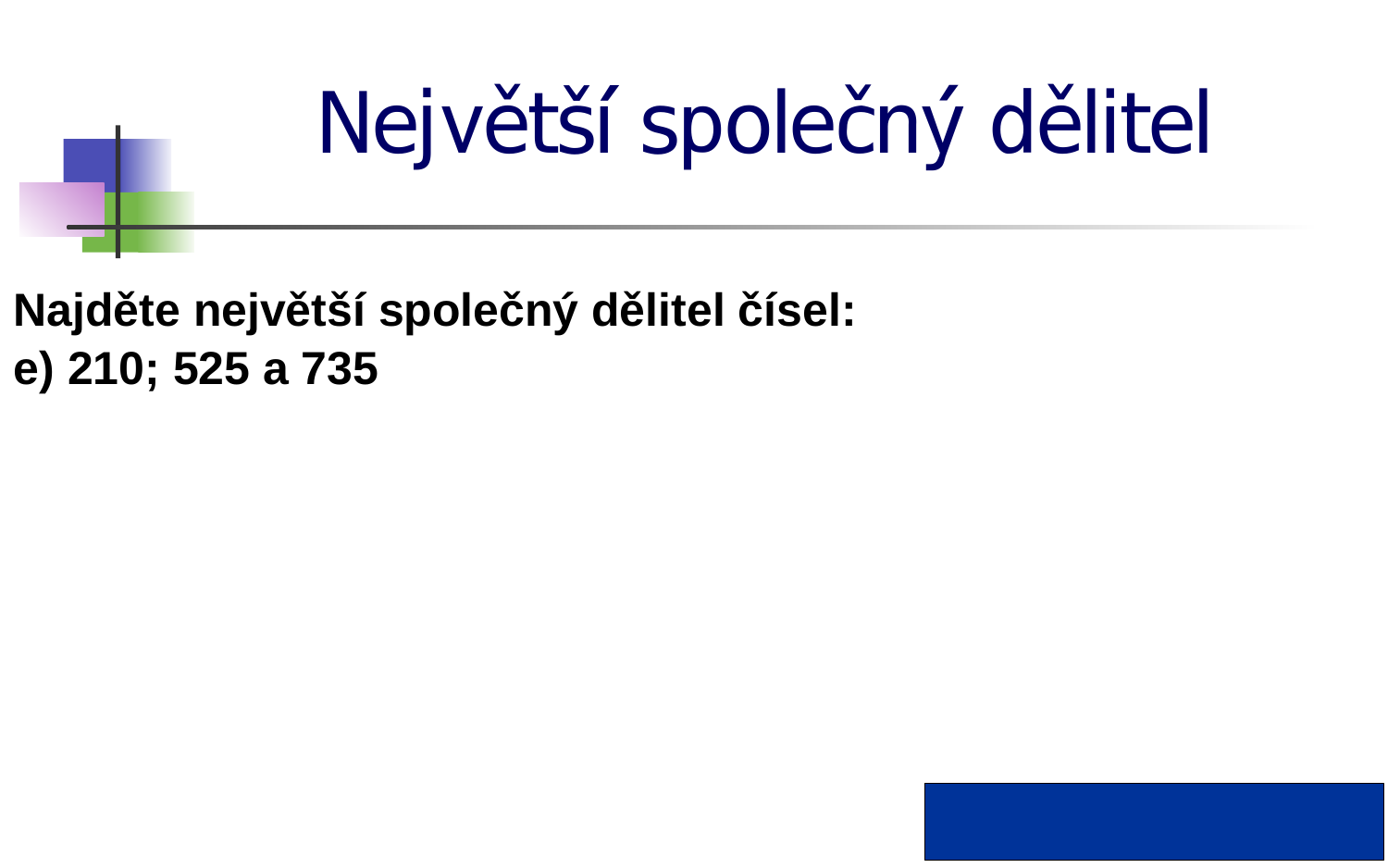

# Největší společný dělitel
Najděte největší společný dělitel čísel:
e) 210; 525 a 735

D(210; 525; 735) = 105